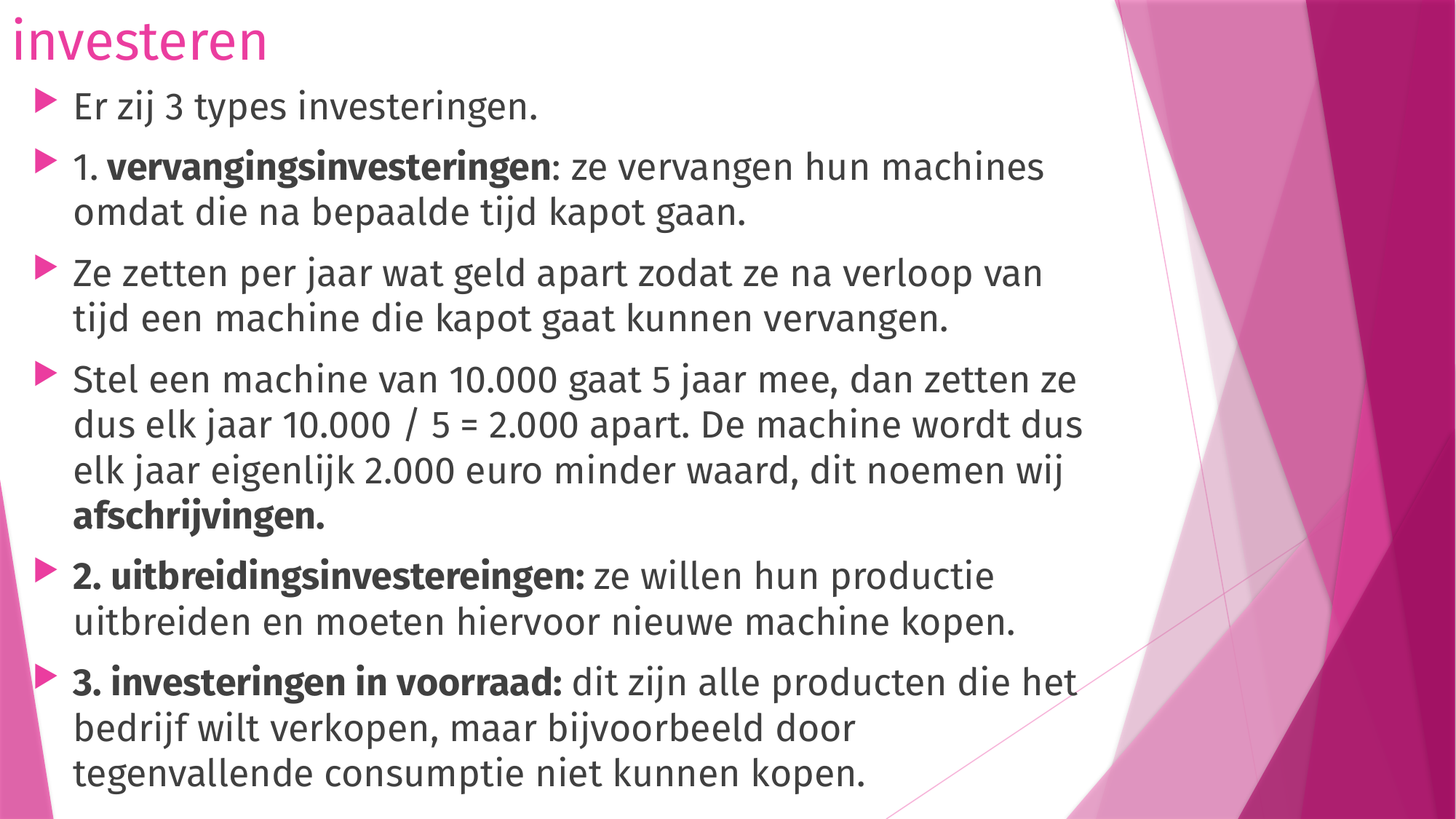

# investeren
Er zij 3 types investeringen.
1. vervangingsinvesteringen: ze vervangen hun machines omdat die na bepaalde tijd kapot gaan.
Ze zetten per jaar wat geld apart zodat ze na verloop van tijd een machine die kapot gaat kunnen vervangen.
Stel een machine van 10.000 gaat 5 jaar mee, dan zetten ze dus elk jaar 10.000 / 5 = 2.000 apart. De machine wordt dus elk jaar eigenlijk 2.000 euro minder waard, dit noemen wij afschrijvingen.
2. uitbreidingsinvestereingen: ze willen hun productie uitbreiden en moeten hiervoor nieuwe machine kopen.
3. investeringen in voorraad: dit zijn alle producten die het bedrijf wilt verkopen, maar bijvoorbeeld door tegenvallende consumptie niet kunnen kopen.